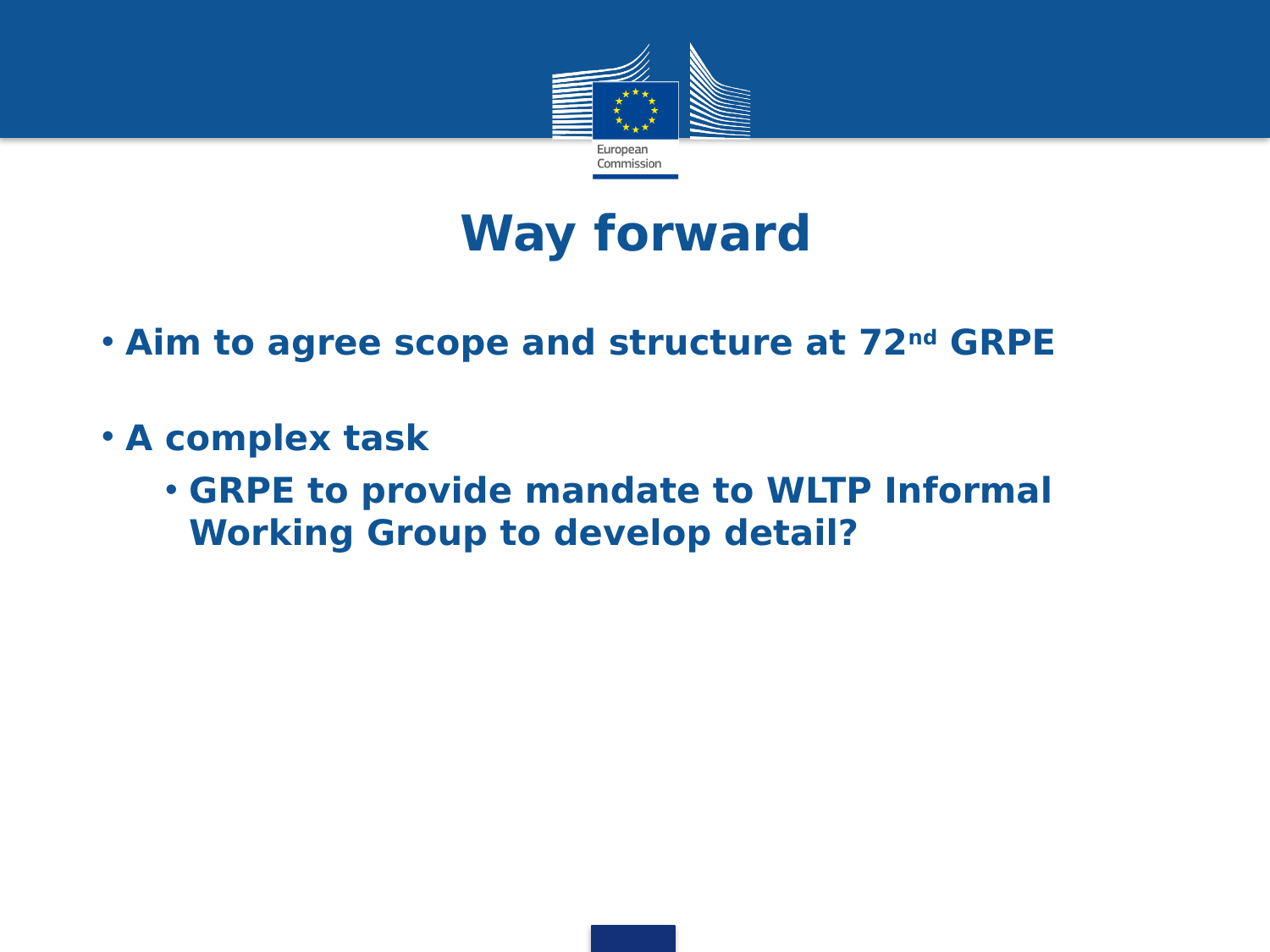

# Way forward
Aim to agree scope and structure at 72nd GRPE

A complex task
GRPE to provide mandate to WLTP Informal Working Group to develop detail?